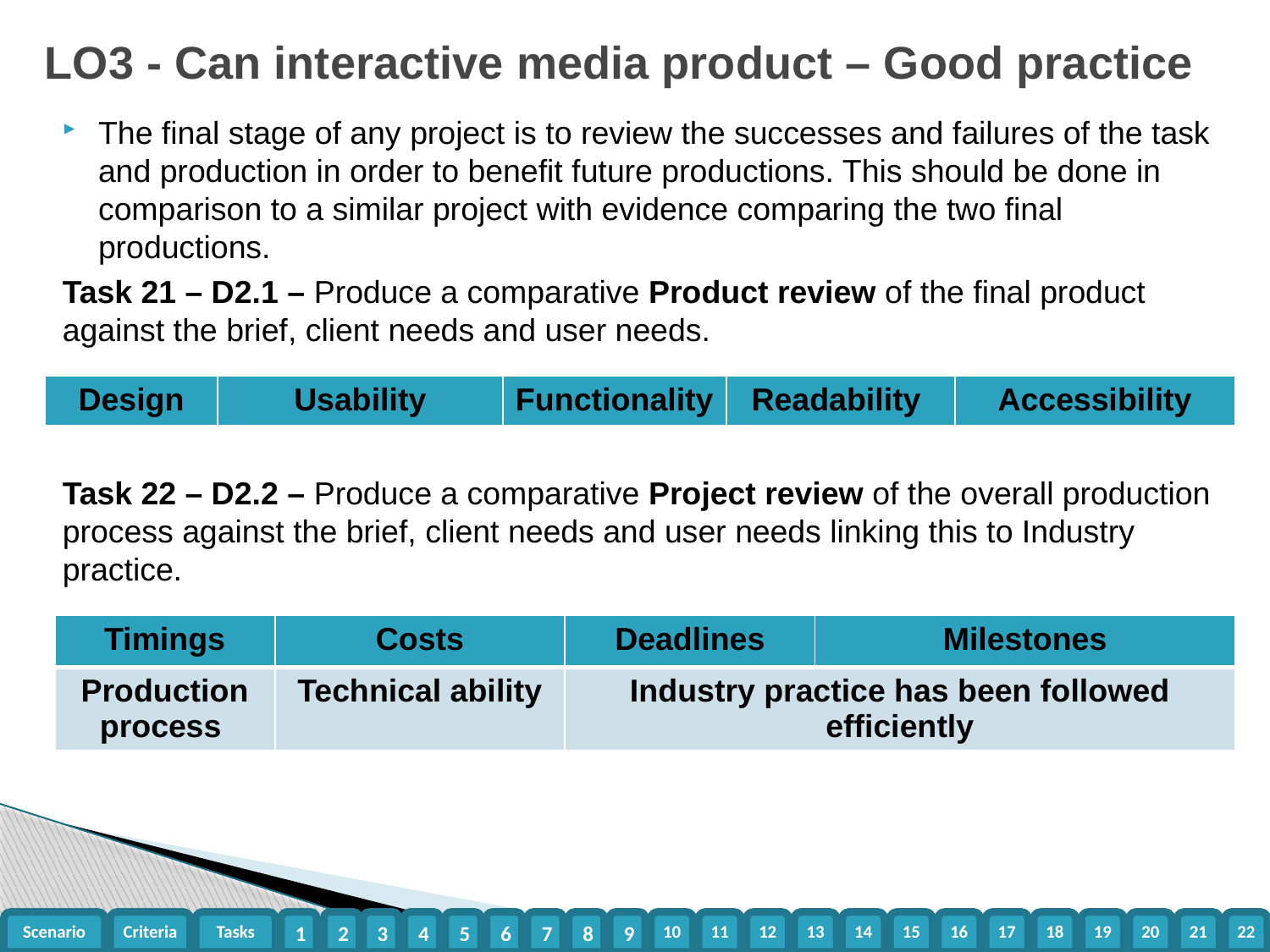

# LO3 - Can interactive media product – Good practice
The final stage of any project is to review the successes and failures of the task and production in order to benefit future productions. This should be done in comparison to a similar project with evidence comparing the two final productions.
Task 21 – D2.1 – Produce a comparative Product review of the final product against the brief, client needs and user needs.

Task 22 – D2.2 – Produce a comparative Project review of the overall production process against the brief, client needs and user needs linking this to Industry practice.

| Design | Usability | Functionality | Readability | Accessibility |
| --- | --- | --- | --- | --- |
| Timings | Costs | Deadlines | Milestones |
| --- | --- | --- | --- |
| Production process | Technical ability | Industry practice has been followed efficiently |  |